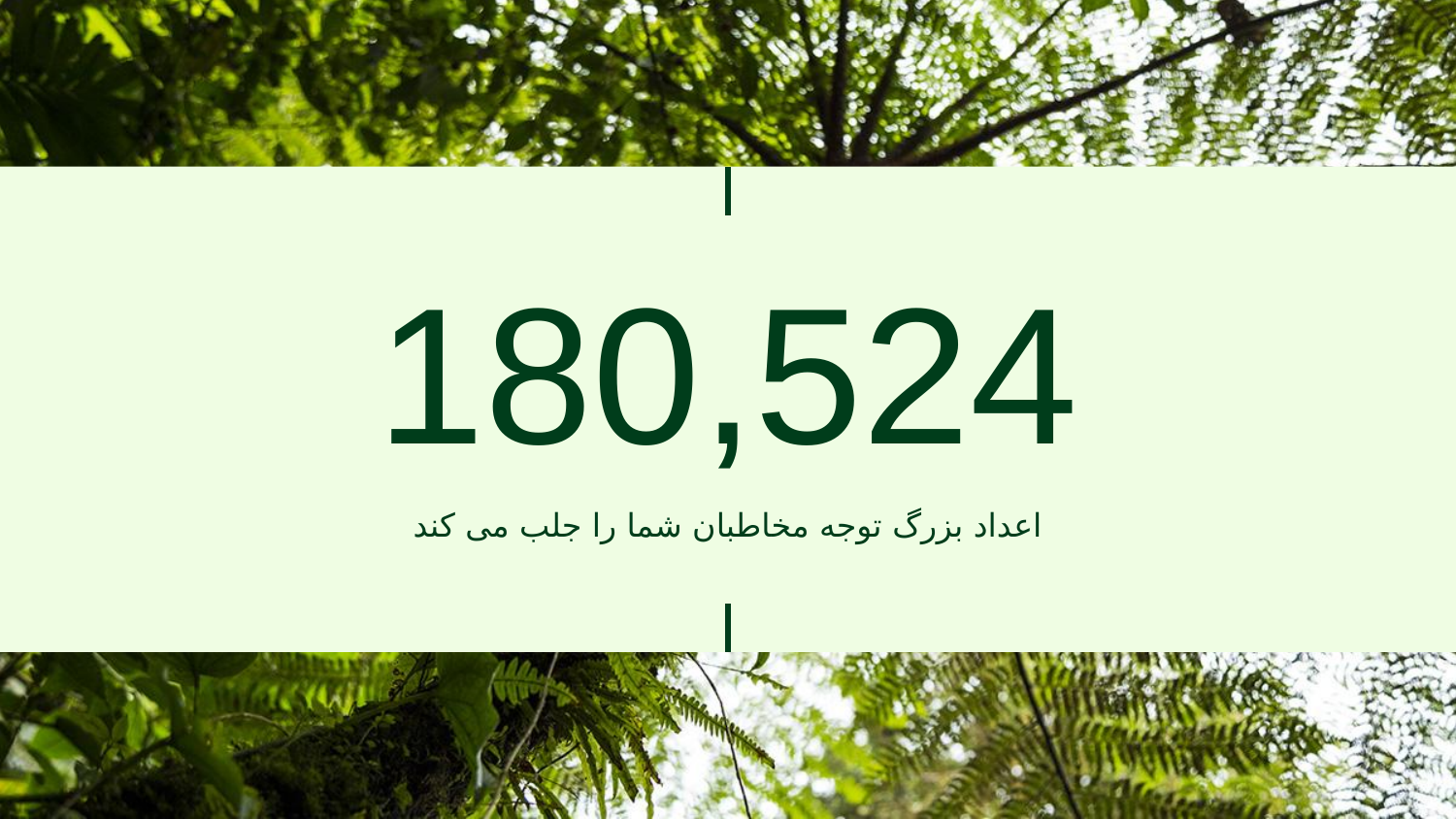

# 180,524
اعداد بزرگ توجه مخاطبان شما را جلب می کند